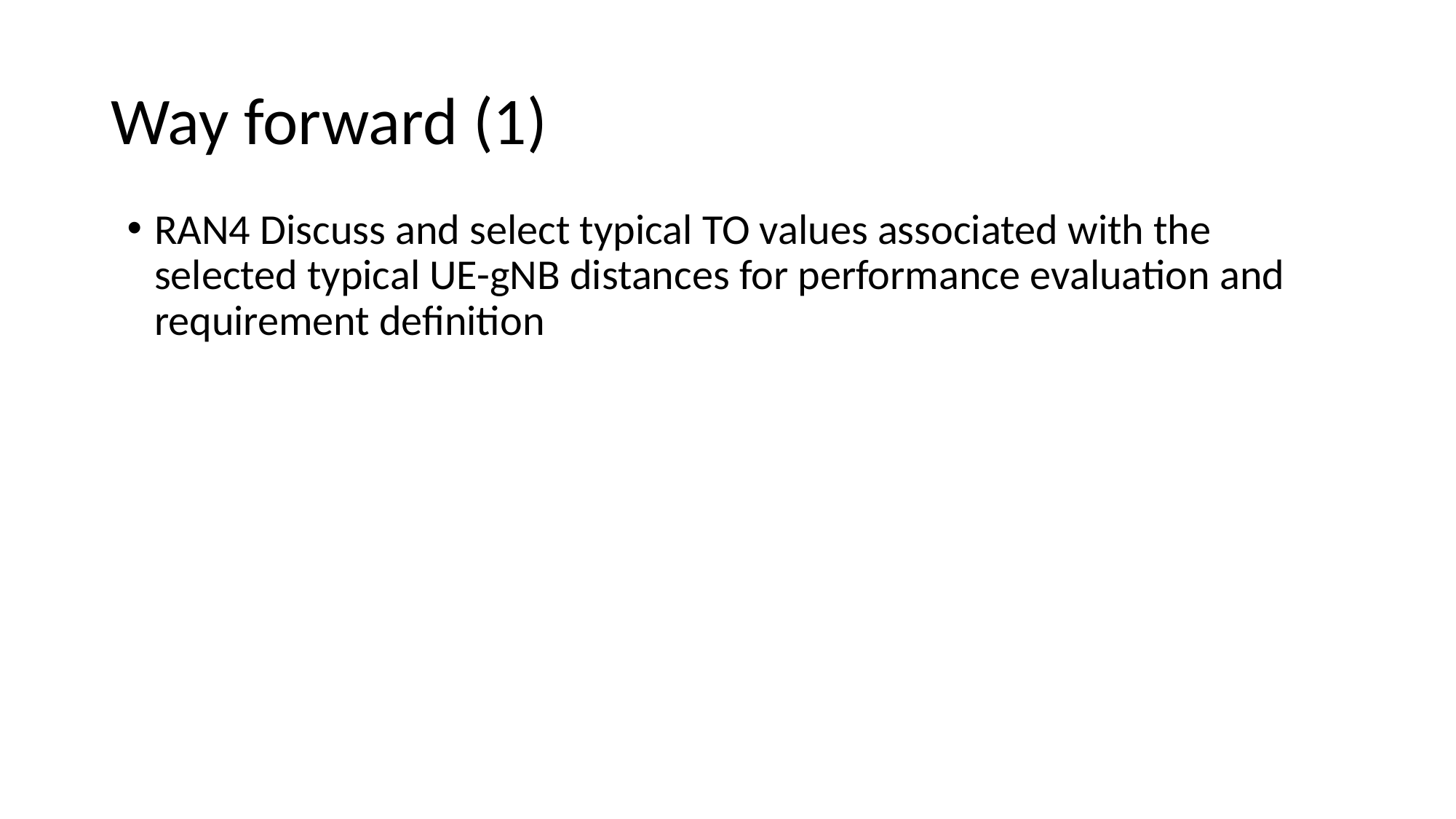

# Way forward (1)
RAN4 Discuss and select typical TO values associated with the selected typical UE-gNB distances for performance evaluation and requirement definition